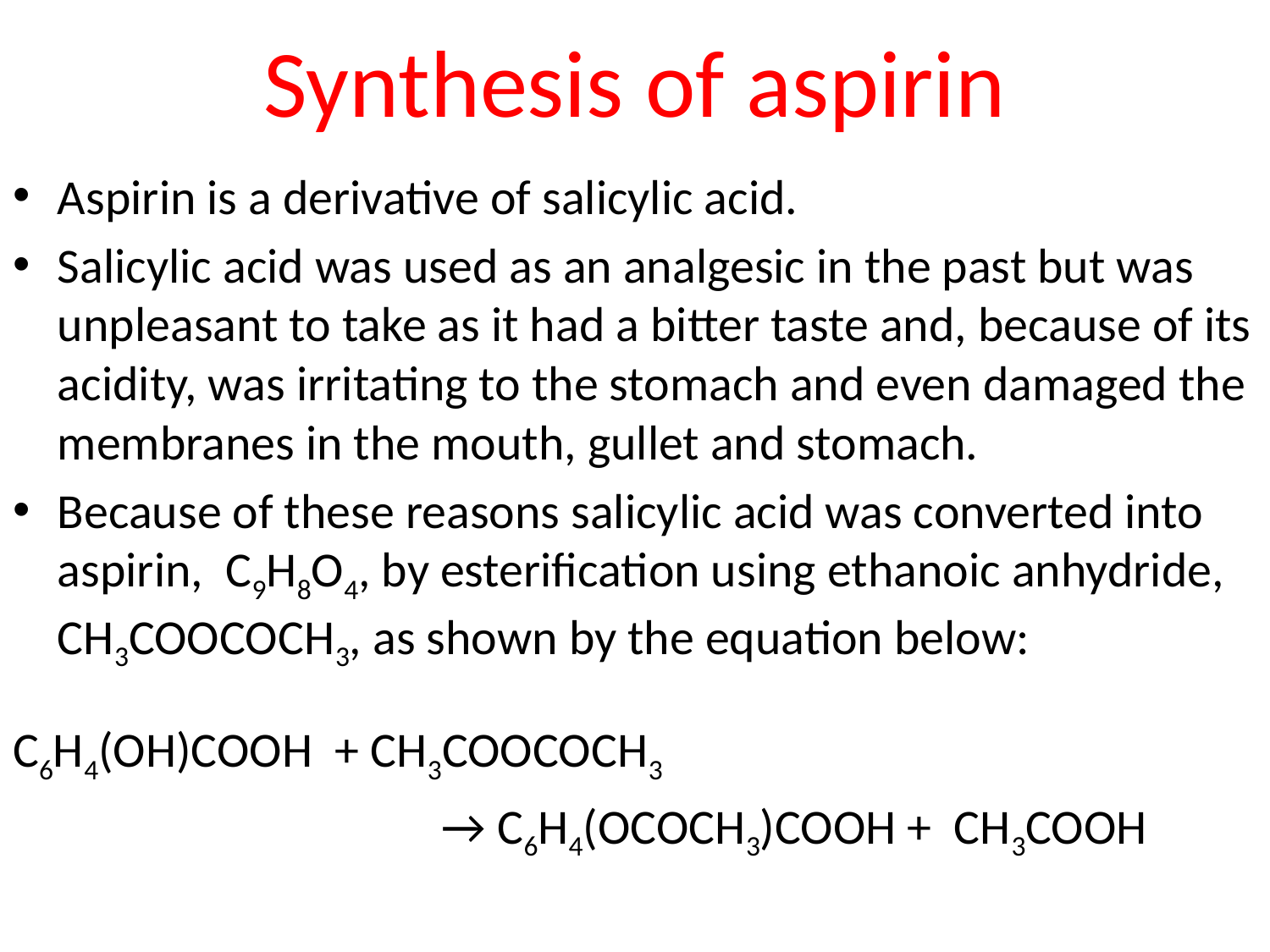

# Synthesis of aspirin
Aspirin is a derivative of salicylic acid.
Salicylic acid was used as an analgesic in the past but was unpleasant to take as it had a bitter taste and, because of its acidity, was irritating to the stomach and even damaged the membranes in the mouth, gullet and stomach.
Because of these reasons salicylic acid was converted into aspirin,  C9H8O4, by esterification using ethanoic anhydride, CH3COOCOCH3, as shown by the equation below:

C6H4(OH)COOH  + CH3COOCOCH3
                                       → C6H4(OCOCH3)COOH +  CH3COOH